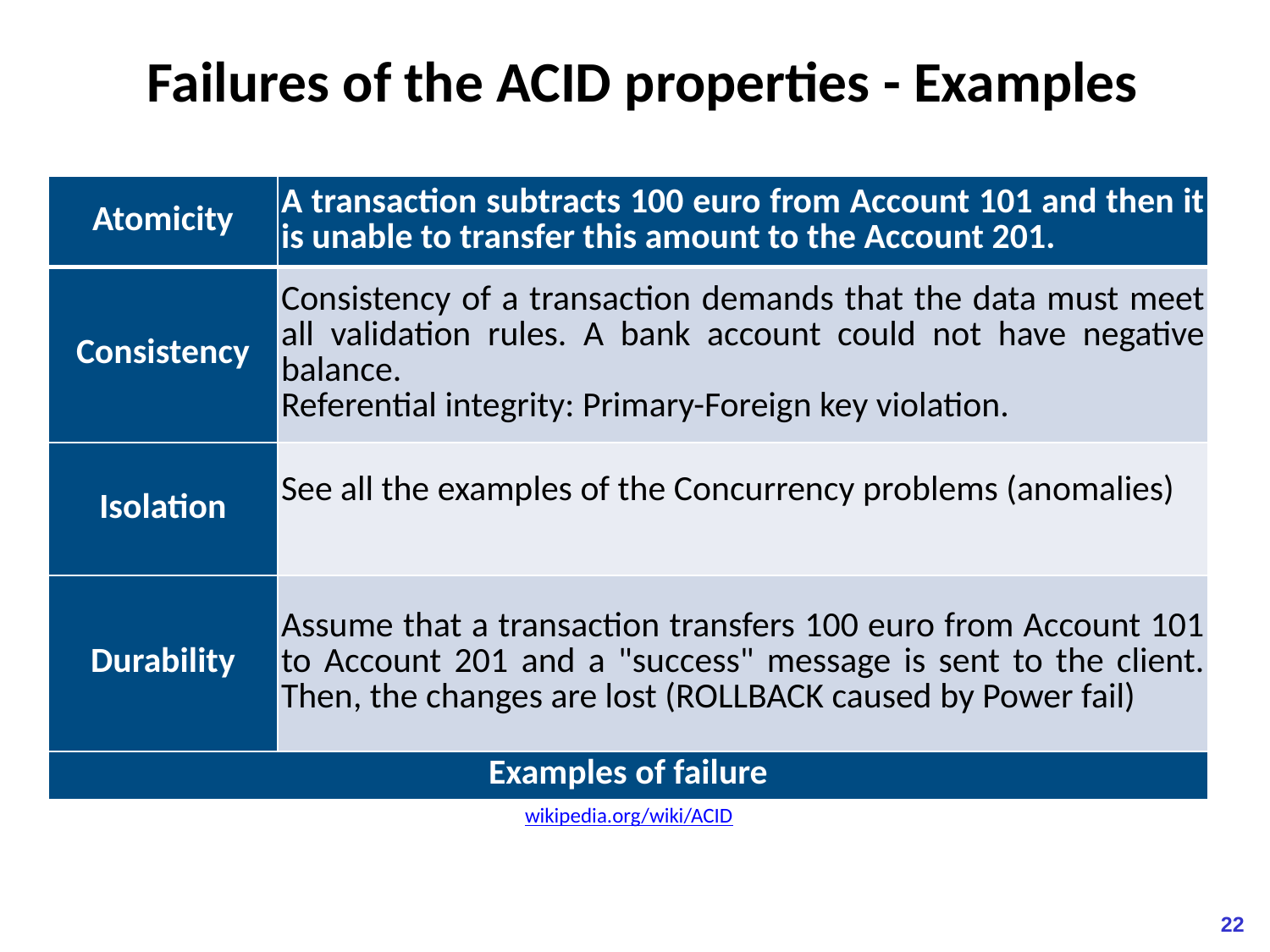

# Failures of the ACID properties - Examples
| Atomicity | A transaction subtracts 100 euro from Account 101 and then it is unable to transfer this amount to the Account 201. |
| --- | --- |
| Consistency | Consistency of a transaction demands that the data must meet all validation rules. A bank account could not have negative balance. Referential integrity: Primary-Foreign key violation. |
| Isolation | See all the examples of the Concurrency problems (anomalies) |
| Durability | Assume that a transaction transfers 100 euro from Account 101 to Account 201 and a "success" message is sent to the client. Then, the changes are lost (ROLLBACK caused by Power fail) |
| Examples of failure |  |
wikipedia.org/wiki/ACID
22